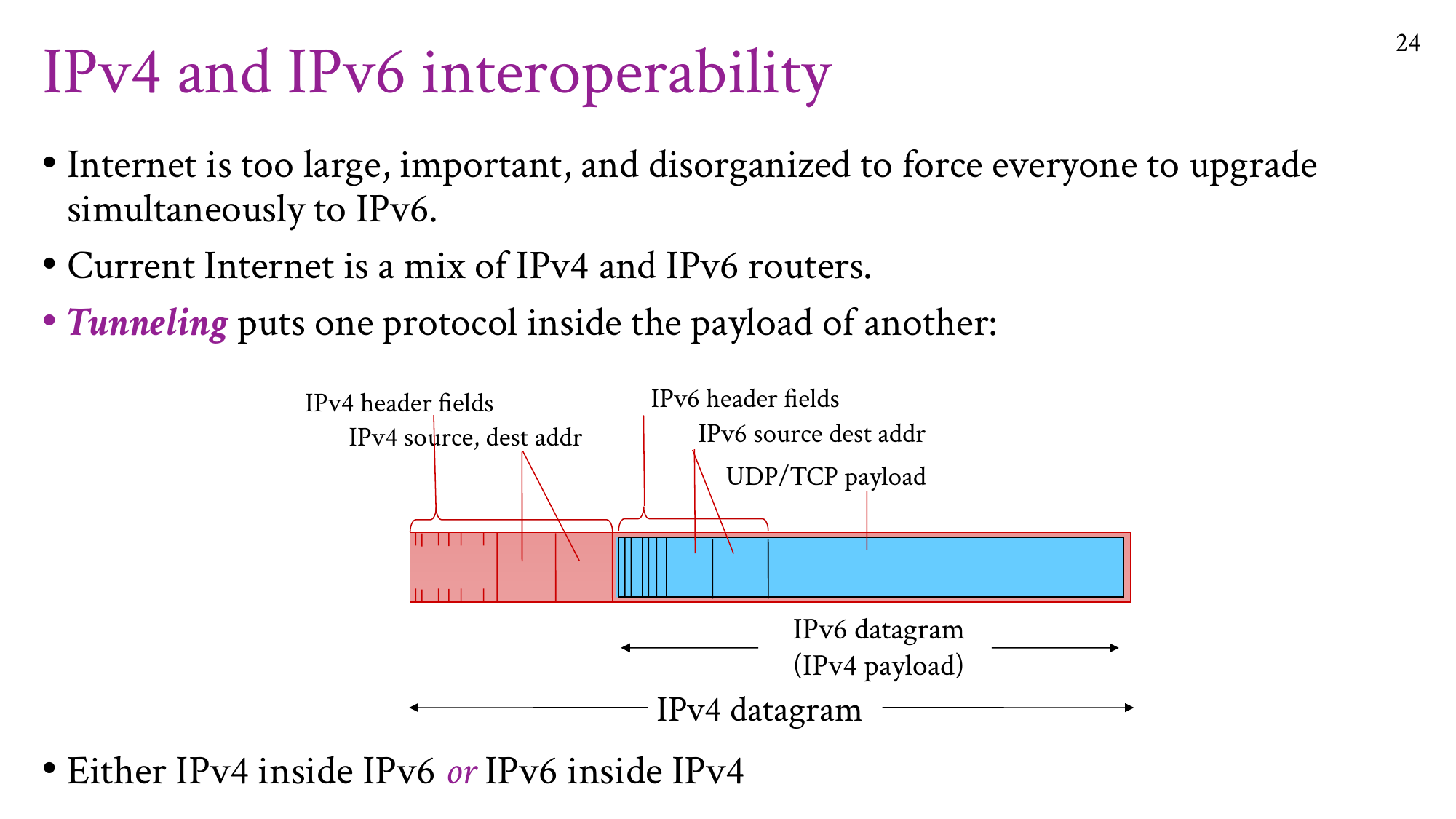

# IPv4 and IPv6 interoperability
Internet is too large, important, and disorganized to force everyone to upgrade simultaneously to IPv6.
Current Internet is a mix of IPv4 and IPv6 routers.
Tunneling puts one protocol inside the payload of another:

Either IPv4 inside IPv6 or IPv6 inside IPv4

IPv4 header fields
IPv6 header fields
IPv6 source dest addr

UDP/TCP payload

IPv4 source, dest addr

IPv6 datagram
(IPv4 payload)

IPv4 datagram